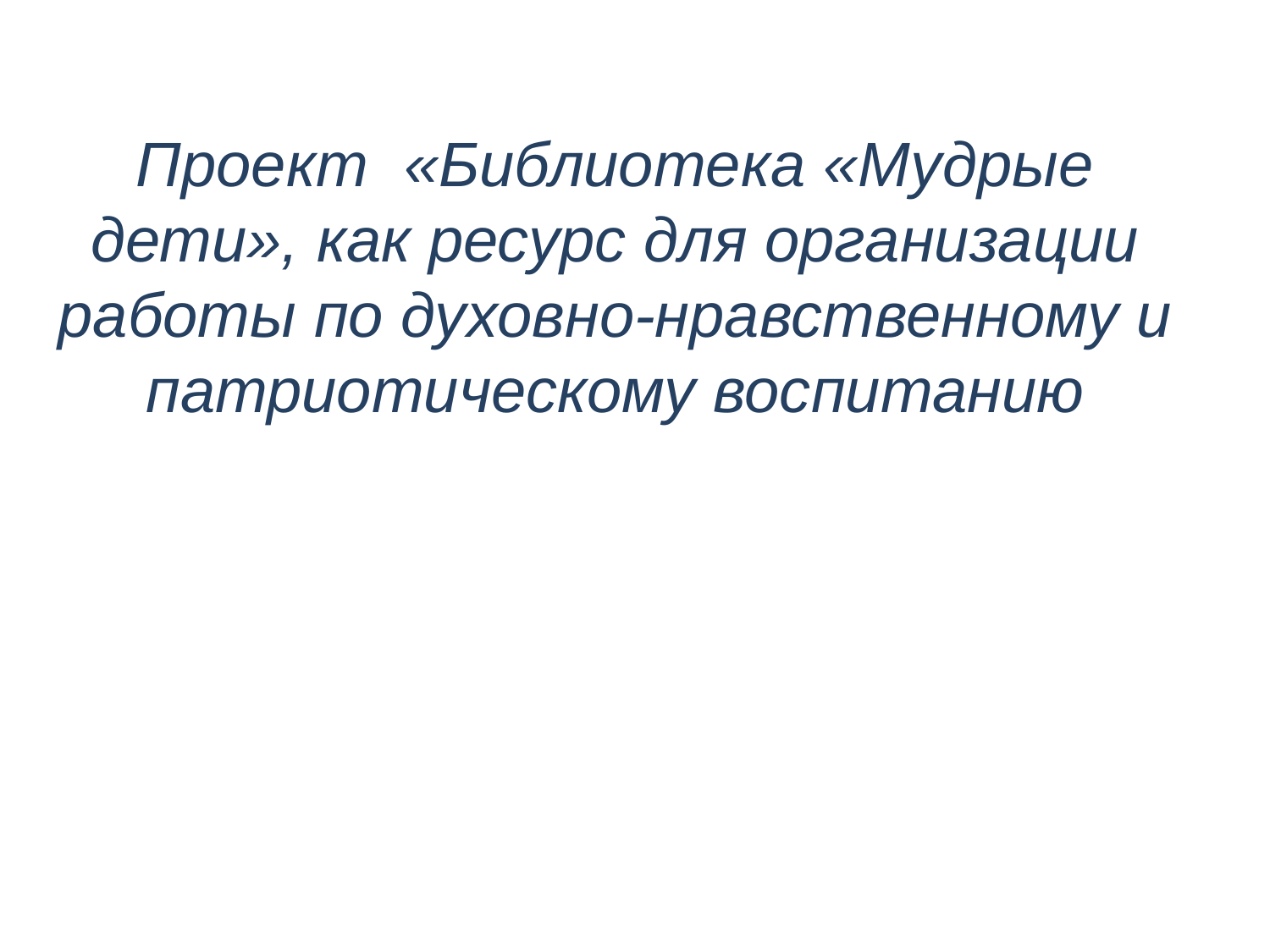

# Проект  «Библиотека «Мудрые дети», как ресурс для организации работы по духовно-нравственному и патриотическому воспитанию